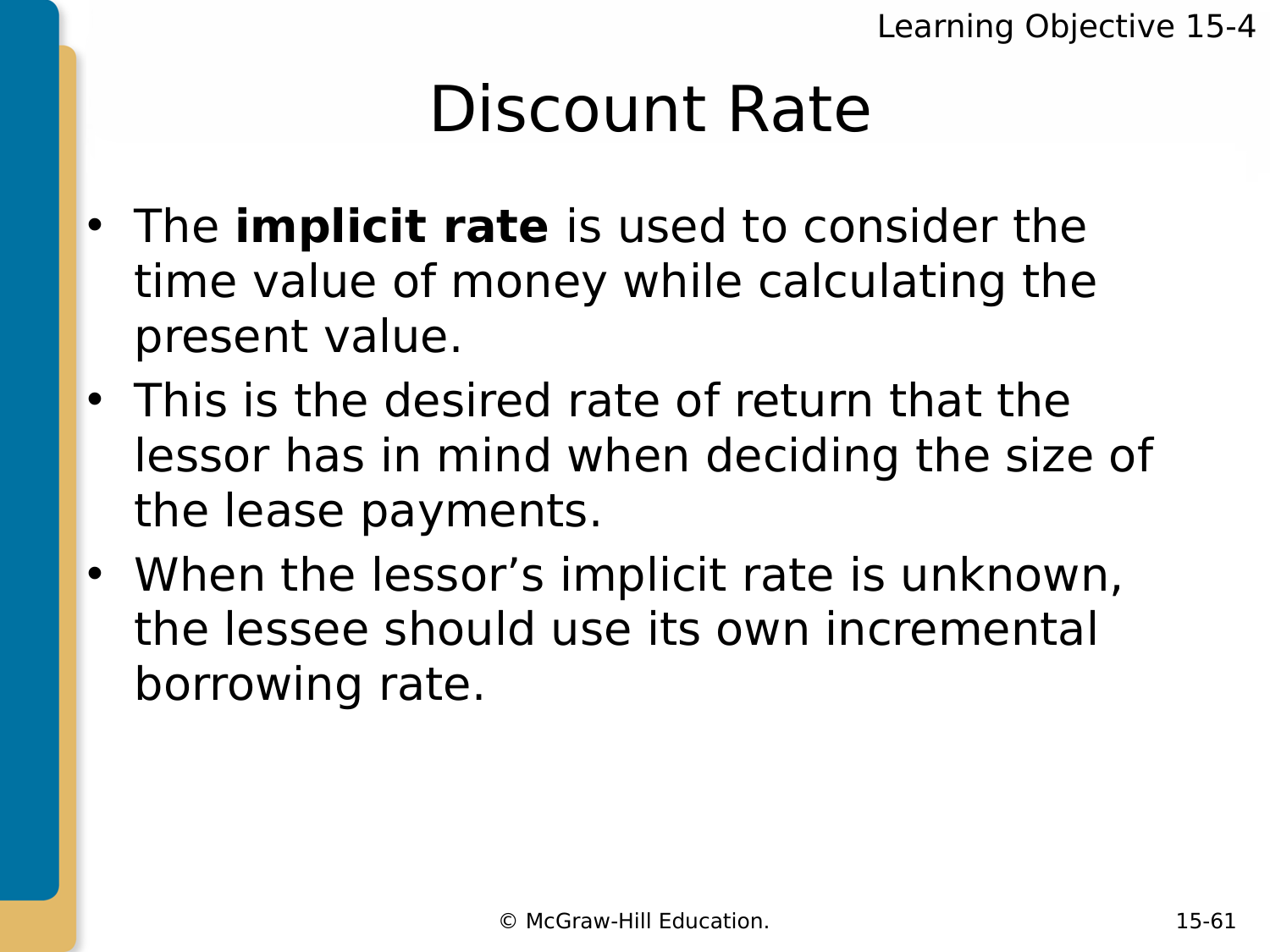

Learning Objective 15-4
# Discount Rate
The implicit rate is used to consider the time value of money while calculating the present value.
This is the desired rate of return that the lessor has in mind when deciding the size of the lease payments.
When the lessor’s implicit rate is unknown, the lessee should use its own incremental borrowing rate.